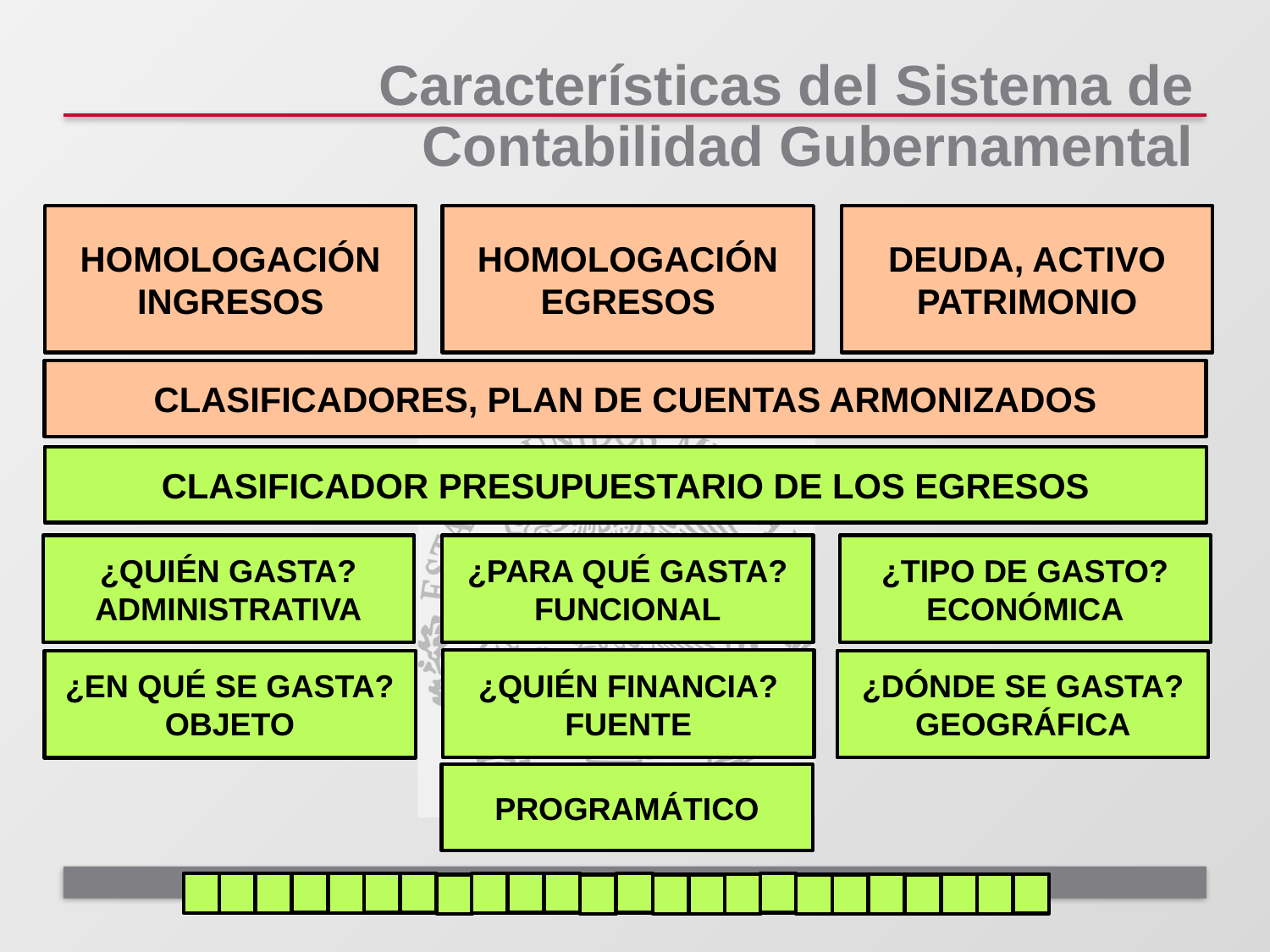

# Características del Sistema de Contabilidad Gubernamental
HOMOLOGACIÓN
INGRESOS
HOMOLOGACIÓN
EGRESOS
DEUDA, ACTIVO
PATRIMONIO
CLASIFICADORES, PLAN DE CUENTAS ARMONIZADOS
CLASIFICADOR PRESUPUESTARIO DE LOS EGRESOS
¿QUIÉN GASTA?
ADMINISTRATIVA
¿PARA QUÉ GASTA?
FUNCIONAL
¿TIPO DE GASTO?
ECONÓMICA
¿QUIÉN FINANCIA?
FUENTE
¿DÓNDE SE GASTA?
GEOGRÁFICA
¿EN QUÉ SE GASTA?
OBJETO
PROGRAMÁTICO